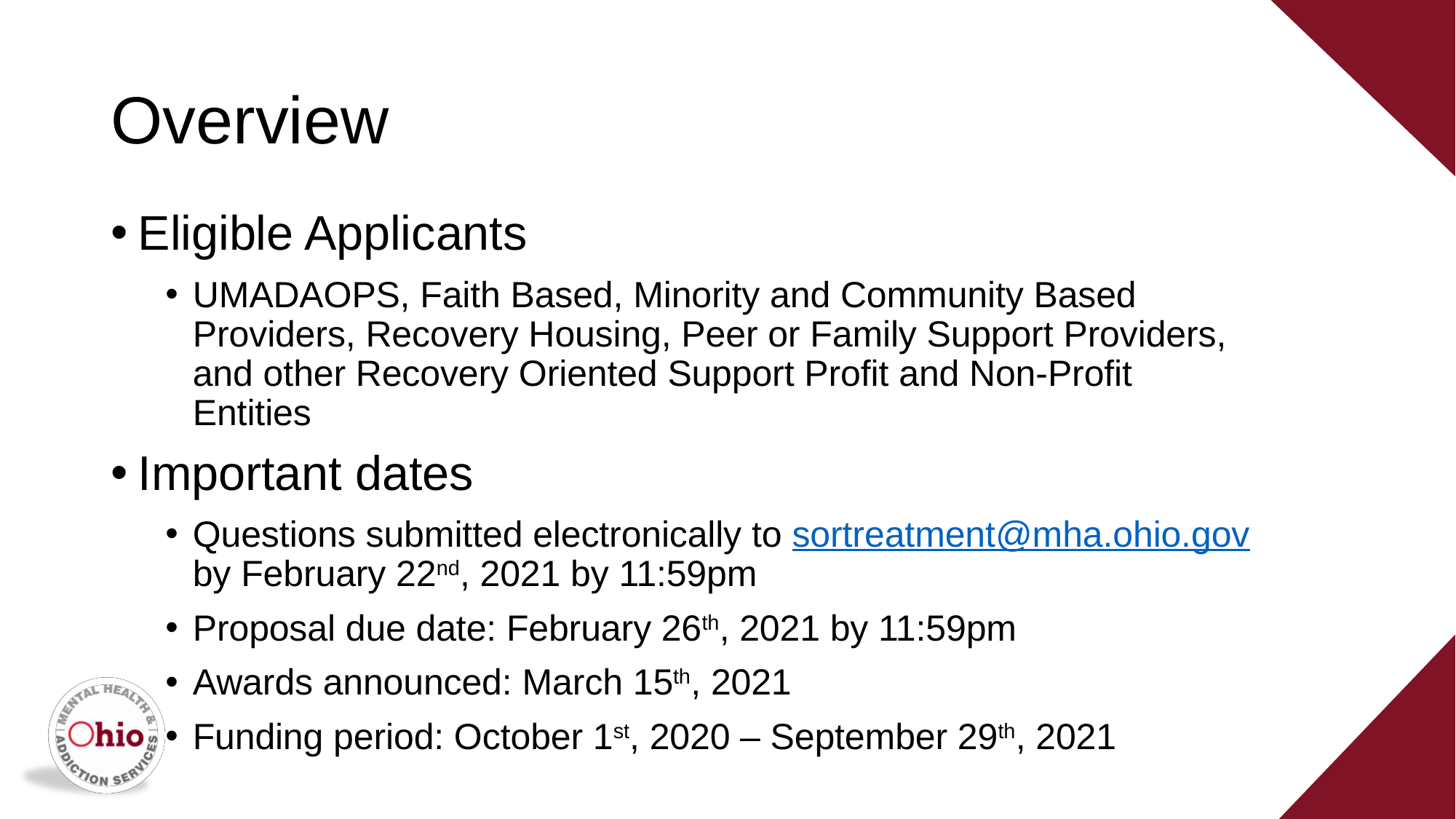

# Overview
Eligible Applicants
UMADAOPS, Faith Based, Minority and Community Based Providers, Recovery Housing, Peer or Family Support Providers, and other Recovery Oriented Support Profit and Non-Profit Entities
Important dates
Questions submitted electronically to sortreatment@mha.ohio.gov by February 22nd, 2021 by 11:59pm
Proposal due date: February 26th, 2021 by 11:59pm
Awards announced: March 15th, 2021
Funding period: October 1st, 2020 – September 29th, 2021